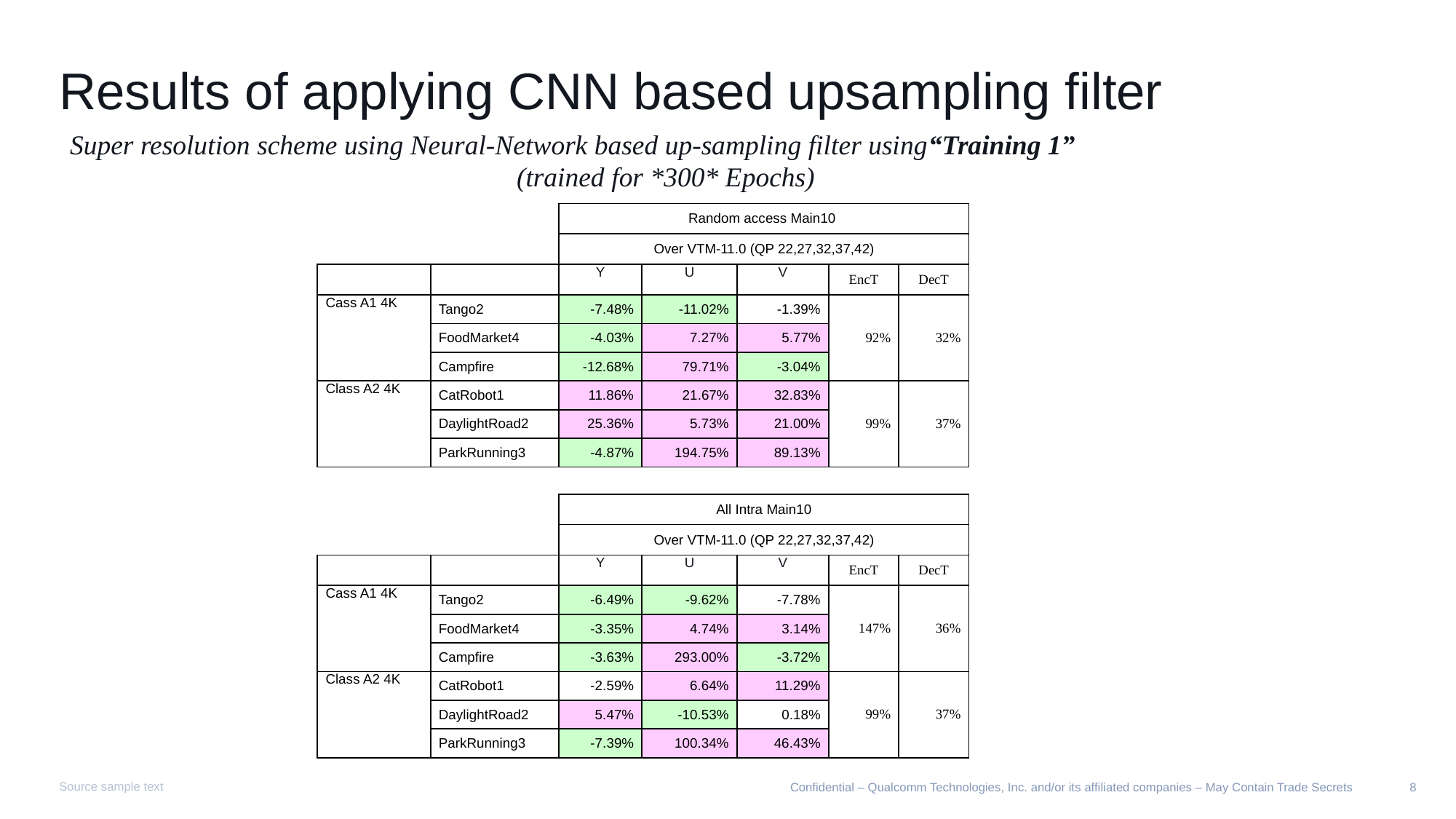

# Results of applying CNN based upsampling filter
Super resolution scheme using Neural-Network based up-sampling filter using“Training 1”                            (trained for *300* Epochs)
|  |  | Random access Main10 |  |  |  |  |
| --- | --- | --- | --- | --- | --- | --- |
|  |  | Over VTM-11.0 (QP 22,27,32,37,42) |  |  |  |  |
|  |  | Y | U | V | EncT | DecT |
| Cass A1 4K | Tango2 | -7.48% | -11.02% | -1.39% | 92% | 32% |
|  | FoodMarket4 | -4.03% | 7.27% | 5.77% |  |  |
|  | Campfire | -12.68% | 79.71% | -3.04% |  |  |
| Class A2 4K | CatRobot1 | 11.86% | 21.67% | 32.83% | 99% | 37% |
|  | DaylightRoad2 | 25.36% | 5.73% | 21.00% |  |  |
|  | ParkRunning3 | -4.87% | 194.75% | 89.13% |  |  |
|  |  | All Intra Main10 |  |  |  |  |
| --- | --- | --- | --- | --- | --- | --- |
|  |  | Over VTM-11.0 (QP 22,27,32,37,42) |  |  |  |  |
|  |  | Y | U | V | EncT | DecT |
| Cass A1 4K | Tango2 | -6.49% | -9.62% | -7.78% | 147% | 36% |
|  | FoodMarket4 | -3.35% | 4.74% | 3.14% |  |  |
|  | Campfire | -3.63% | 293.00% | -3.72% |  |  |
| Class A2 4K | CatRobot1 | -2.59% | 6.64% | 11.29% | 99% | 37% |
|  | DaylightRoad2 | 5.47% | -10.53% | 0.18% |  |  |
|  | ParkRunning3 | -7.39% | 100.34% | 46.43% |  |  |
Source sample text